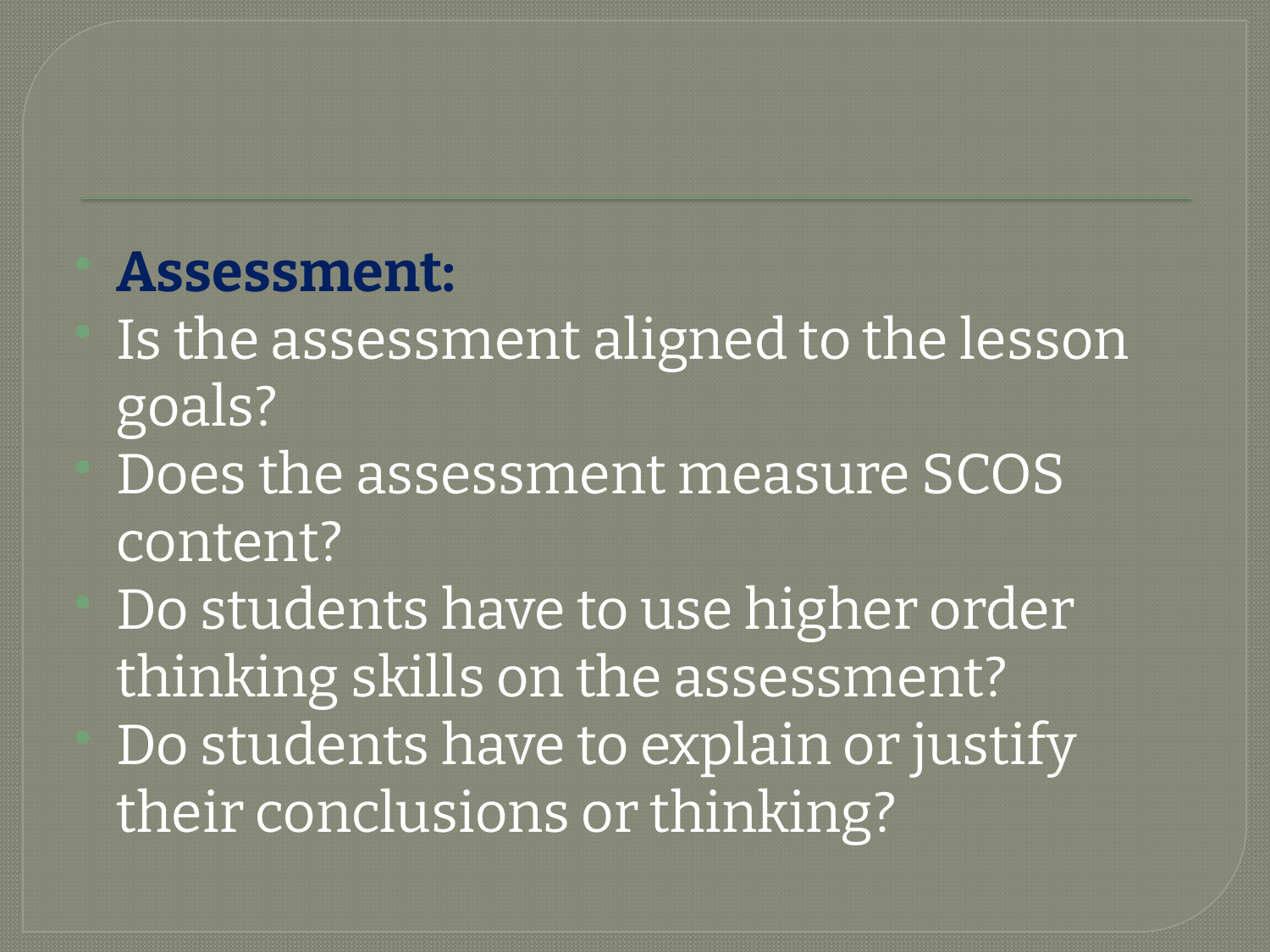

#
Assessment:
Is the assessment aligned to the lesson goals?
Does the assessment measure SCOS content?
Do students have to use higher order thinking skills on the assessment?
Do students have to explain or justify their conclusions or thinking?